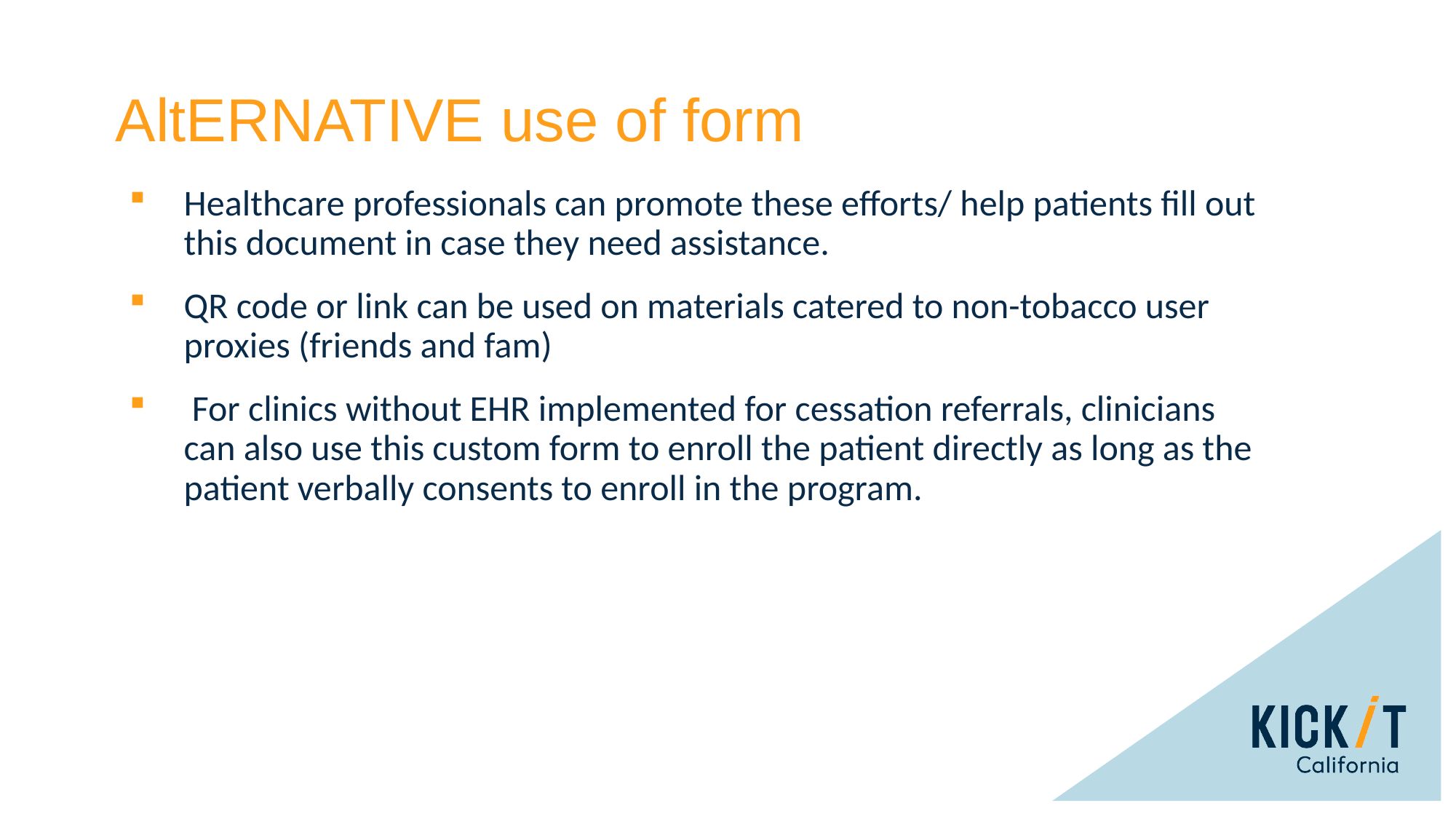

AltERNATIVE use of form
Healthcare professionals can promote these efforts/ help patients fill out this document in case they need assistance.
QR code or link can be used on materials catered to non-tobacco user proxies (friends and fam)
 For clinics without EHR implemented for cessation referrals, clinicians can also use this custom form to enroll the patient directly as long as the patient verbally consents to enroll in the program.